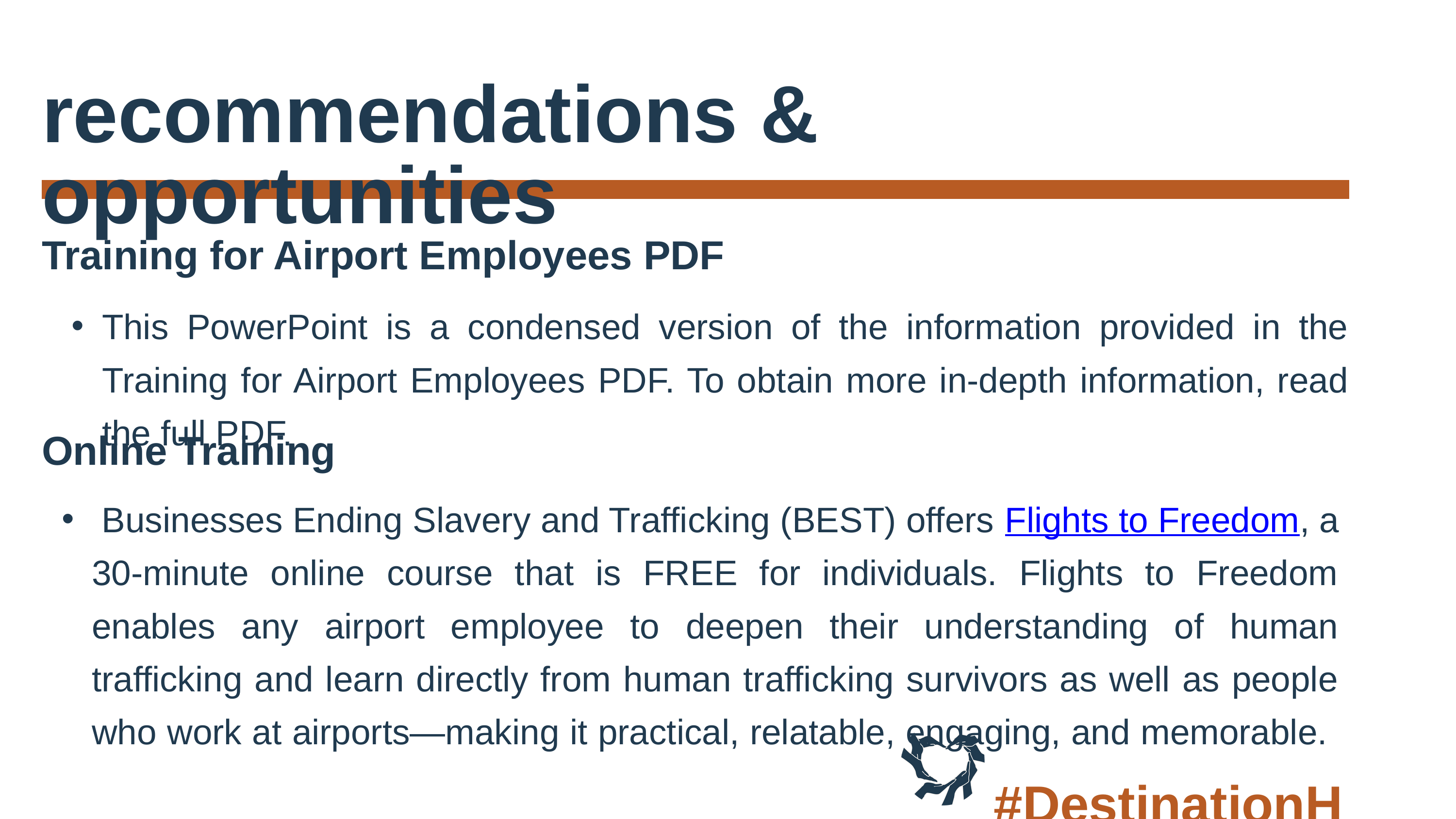

recommendations & opportunities

Training for Airport Employees PDF
This PowerPoint is a condensed version of the information provided in the Training for Airport Employees PDF. To obtain more in-depth information, read the full PDF.
Online Training
 Businesses Ending Slavery and Trafficking (BEST) offers Flights to Freedom, a 30-minute online course that is FREE for individuals. Flights to Freedom enables any airport employee to deepen their understanding of human trafficking and learn directly from human trafficking survivors as well as people who work at airports—making it practical, relatable, engaging, and memorable.

#DestinationHope